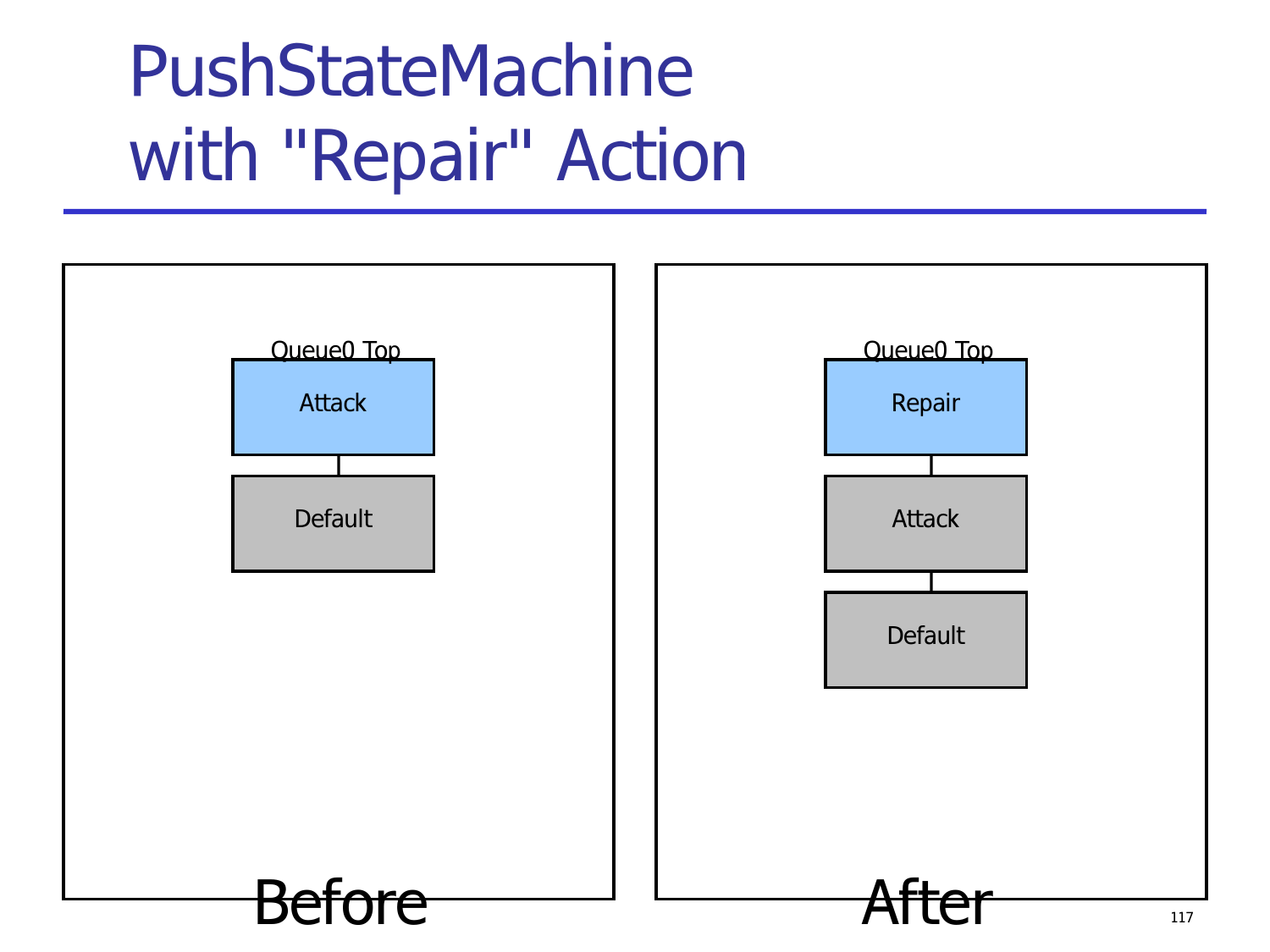

# PushStateMachine with "Repair" Action

Queue0 Top
Queue0 Top
Attack
Repair

Default
Attack

Default
Before
After
117